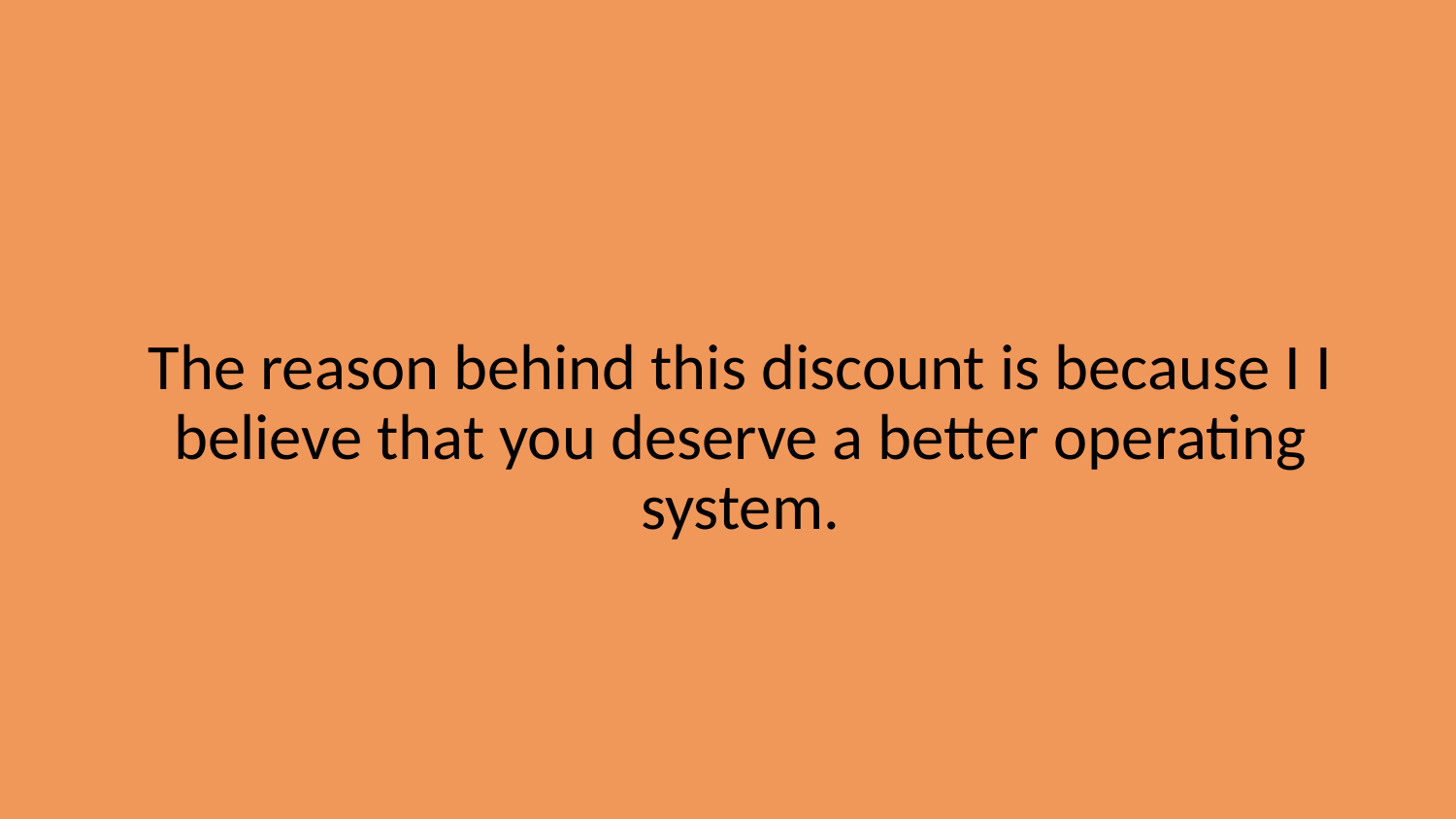

The reason behind this discount is because I I believe that you deserve a better operating system.